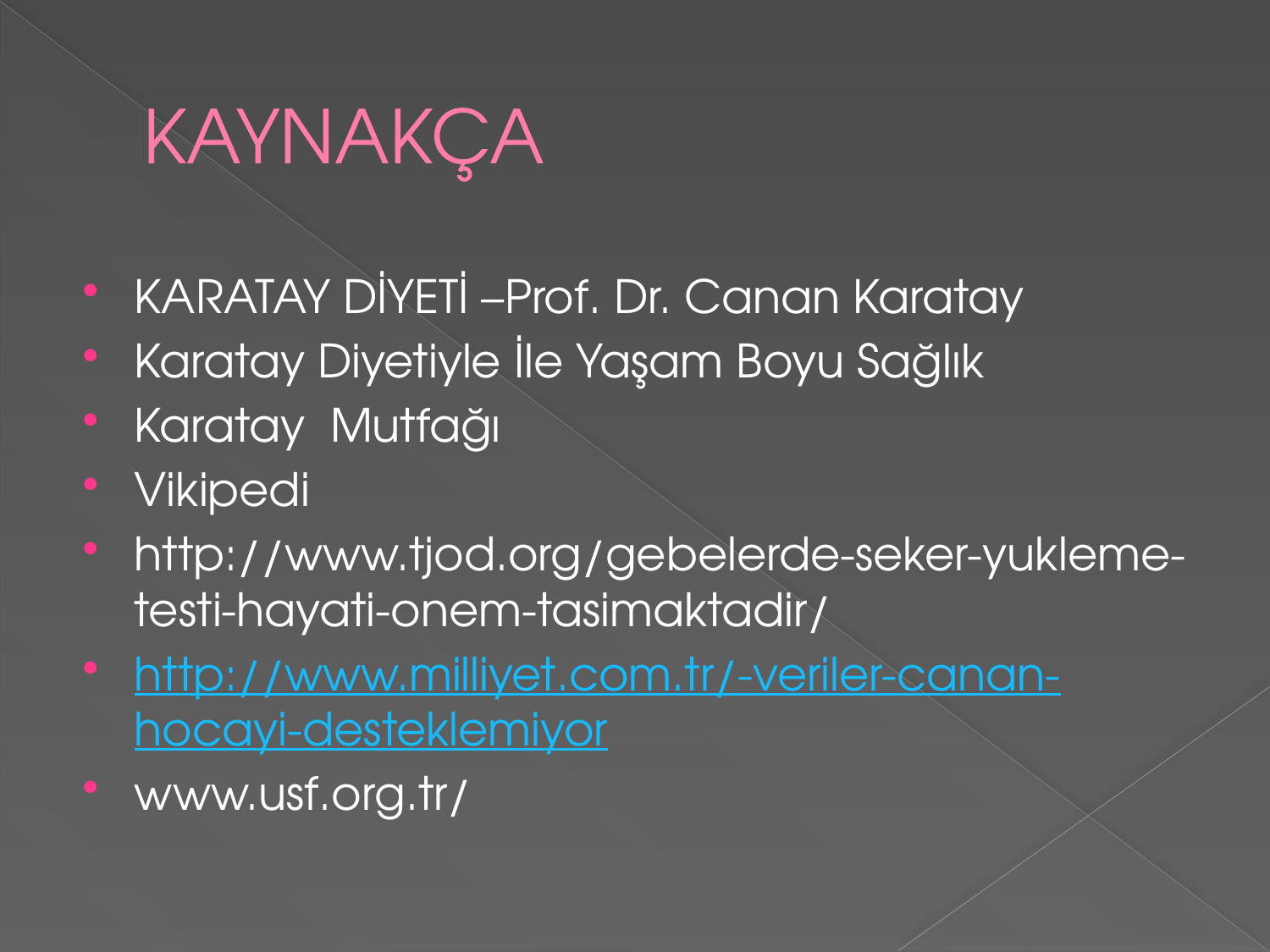

# KAYNAKÇA
KARATAY DİYETİ –Prof. Dr. Canan Karatay
Karatay Diyetiyle İle Yaşam Boyu Sağlık
Karatay  Mutfağı
Vikipedi
http://www.tjod.org/gebelerde-seker-yukleme-testi-hayati-onem-tasimaktadir/
http://www.milliyet.com.tr/-veriler-canan-hocayi-desteklemiyor
www.usf.org.tr/